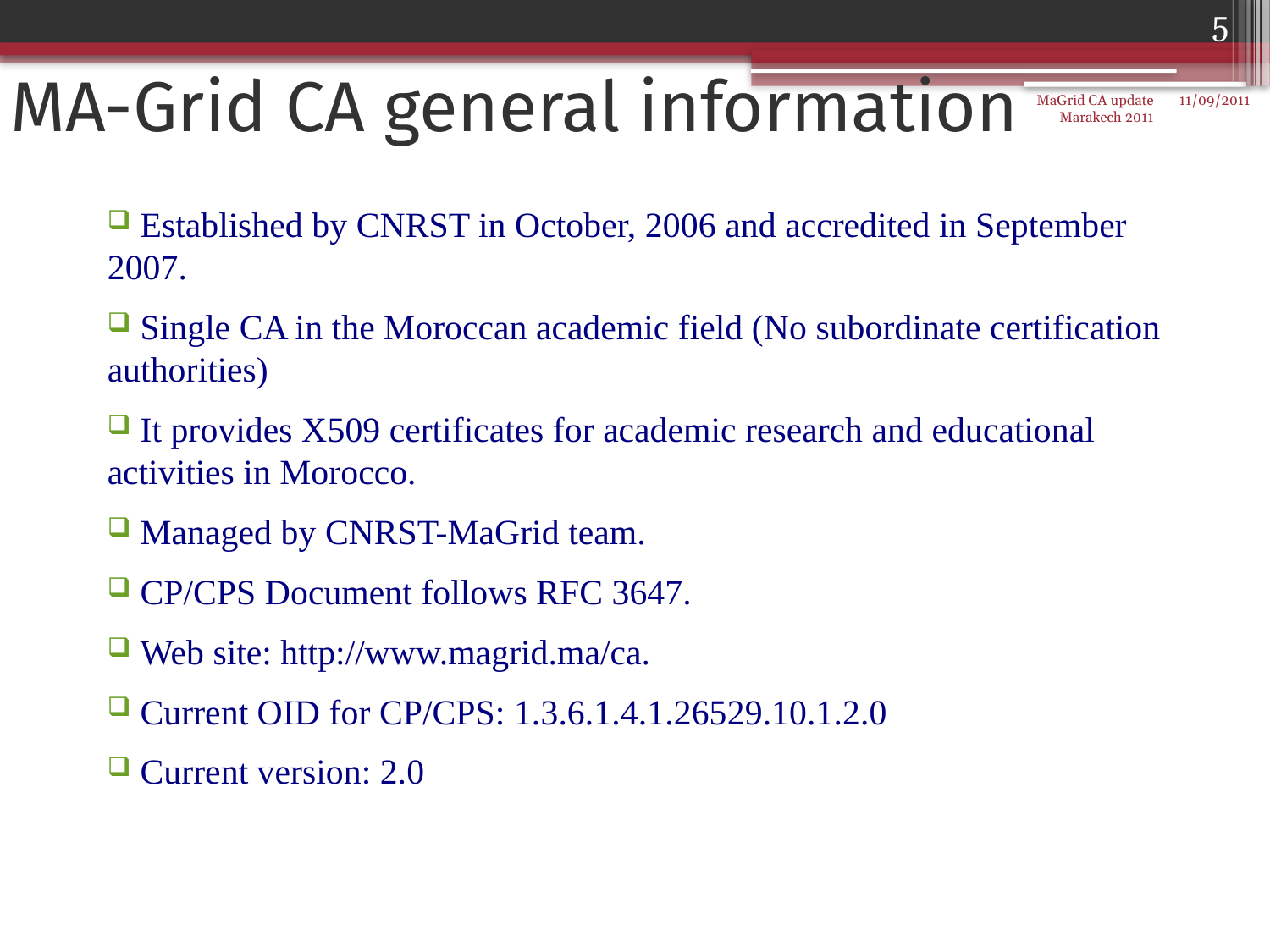

5
# MA-Grid CA general information
MaGrid CA update Marakech 2011
11/09/2011
 Established by CNRST in October, 2006 and accredited in September 2007.
 Single CA in the Moroccan academic field (No subordinate certification authorities)
 It provides X509 certificates for academic research and educational activities in Morocco.
 Managed by CNRST-MaGrid team.
 CP/CPS Document follows RFC 3647.
 Web site: http://www.magrid.ma/ca.
 Current OID for CP/CPS: 1.3.6.1.4.1.26529.10.1.2.0
 Current version: 2.0